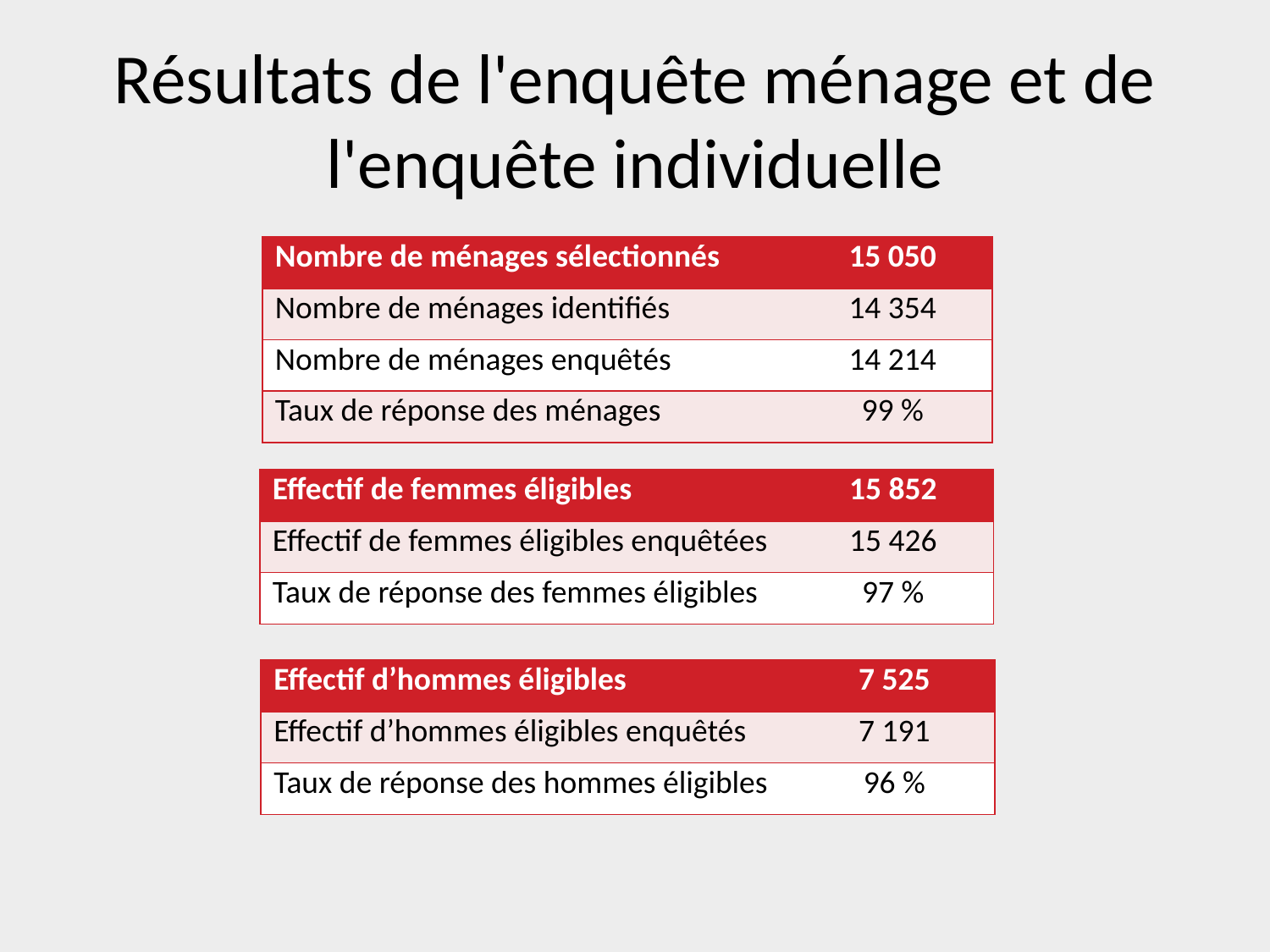

# Résultats de l'enquête ménage et de l'enquête individuelle
| Nombre de ménages sélectionnés | 15 050 |
| --- | --- |
| Nombre de ménages identifiés | 14 354 |
| Nombre de ménages enquêtés | 14 214 |
| Taux de réponse des ménages | 99 % |
| Effectif de femmes éligibles | 15 852 |
| --- | --- |
| Effectif de femmes éligibles enquêtées | 15 426 |
| Taux de réponse des femmes éligibles | 97 % |
| Effectif d’hommes éligibles | 7 525 |
| --- | --- |
| Effectif d’hommes éligibles enquêtés | 7 191 |
| Taux de réponse des hommes éligibles | 96 % |